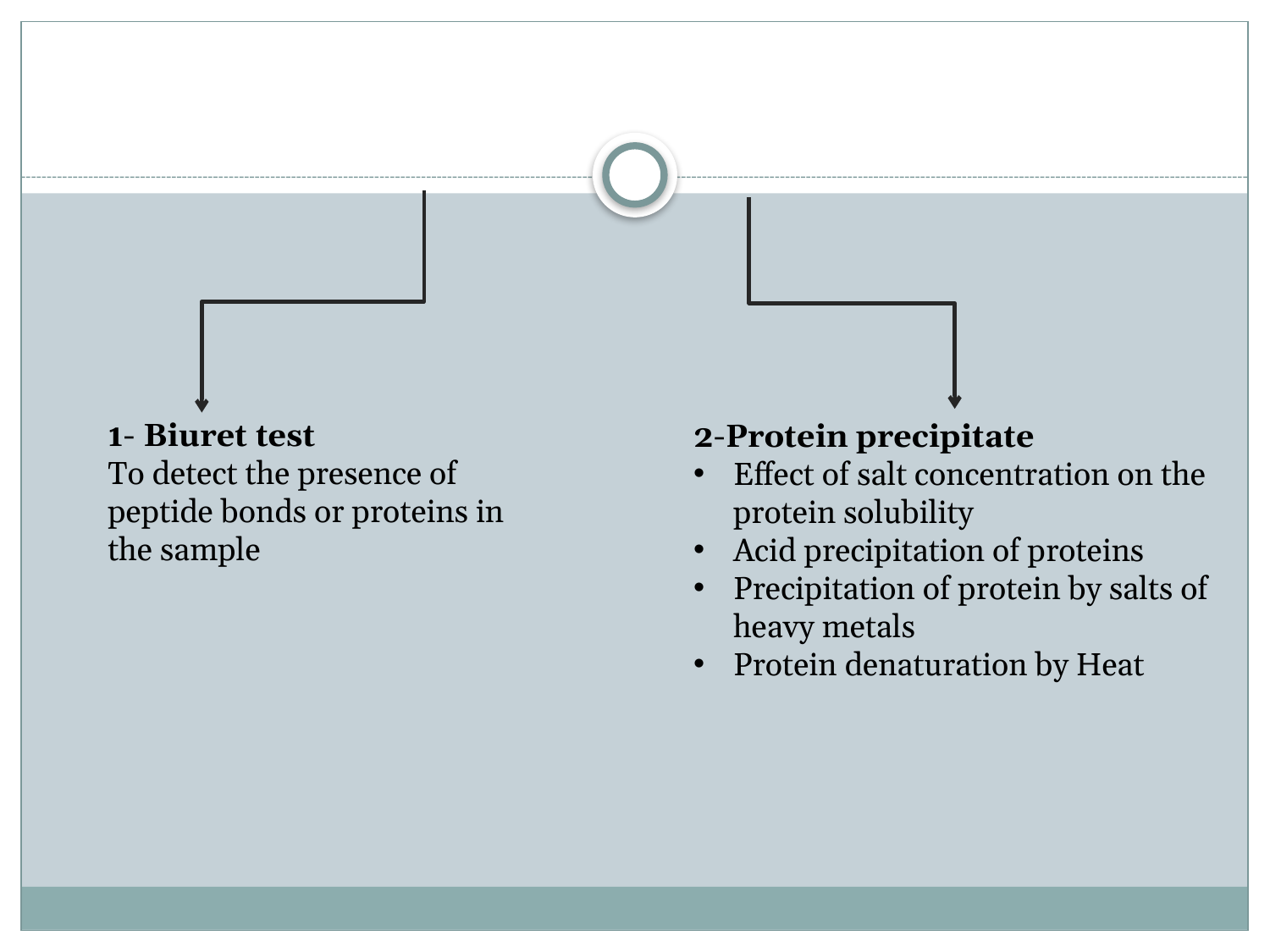

#

1- Biuret test
To detect the presence of peptide bonds or proteins in the sample
2-Protein precipitate
Effect of salt concentration on the protein solubility
Acid precipitation of proteins
Precipitation of protein by salts of heavy metals
Protein denaturation by Heat